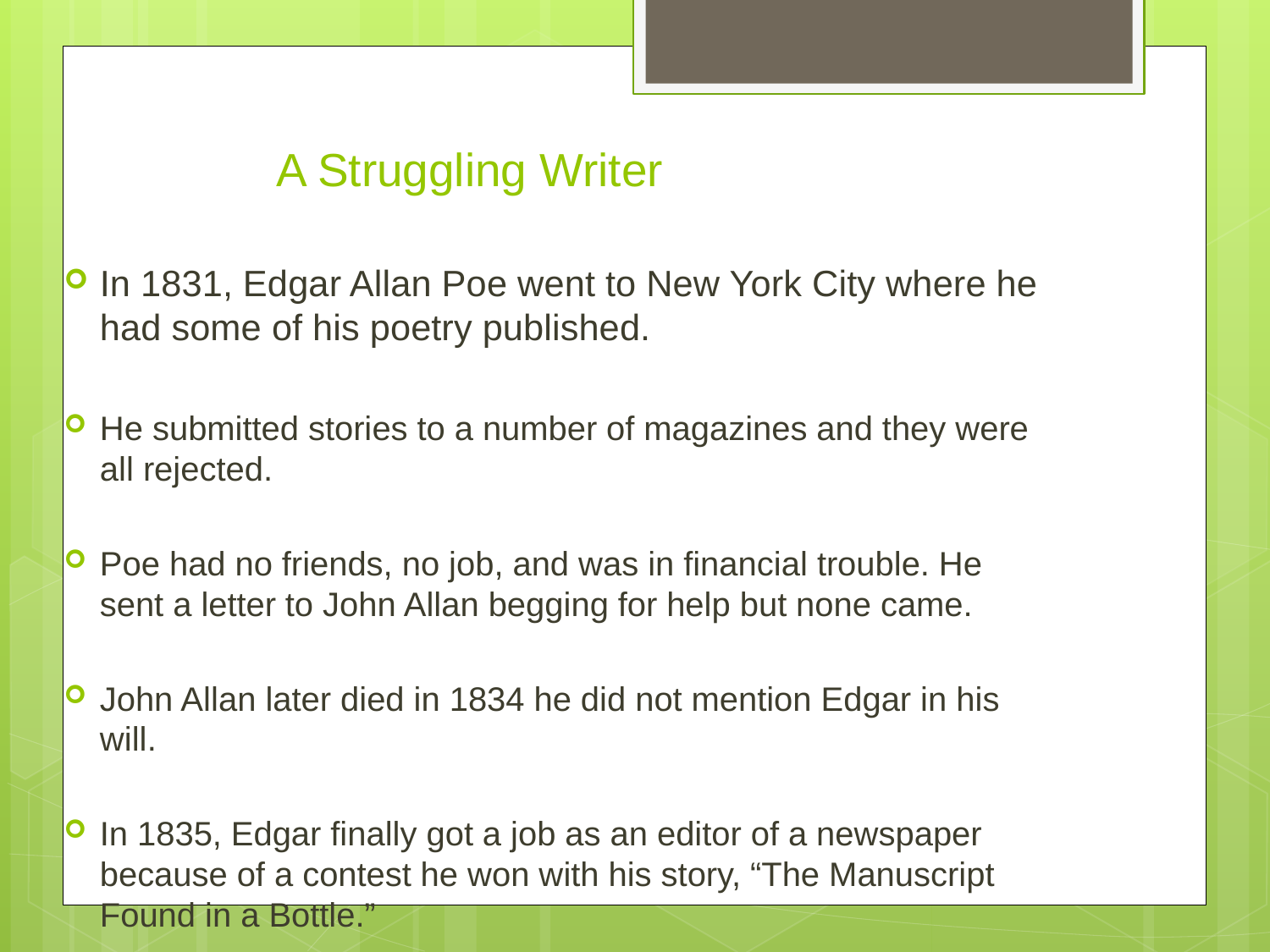

# A Struggling Writer
In 1831, Edgar Allan Poe went to New York City where he had some of his poetry published.

He submitted stories to a number of magazines and they were all rejected.

Poe had no friends, no job, and was in financial trouble. He sent a letter to John Allan begging for help but none came.

John Allan later died in 1834 he did not mention Edgar in his will.

In 1835, Edgar finally got a job as an editor of a newspaper because of a contest he won with his story, “The Manuscript Found in a Bottle.”